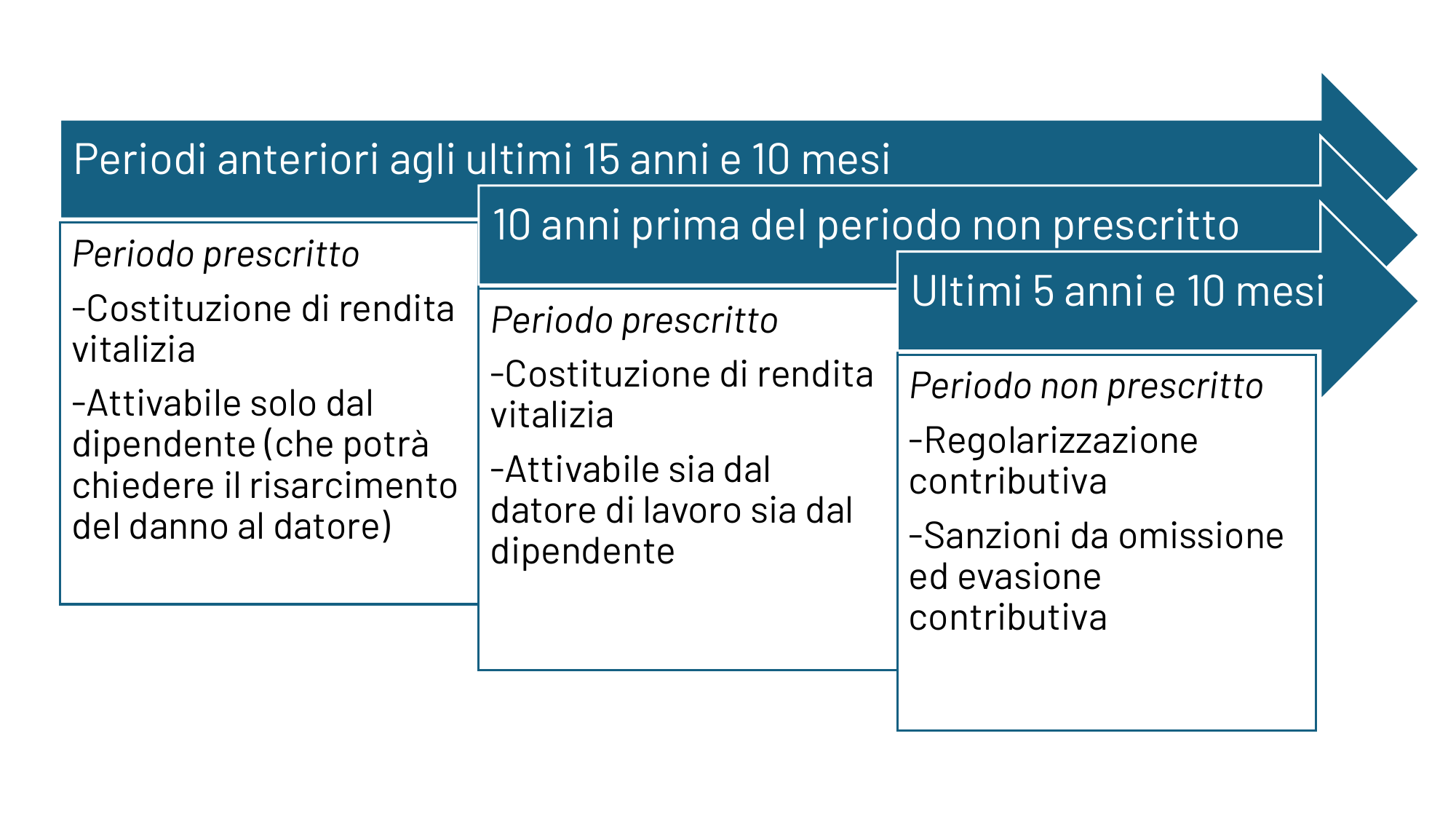

Periodi anteriori agli ultimi 15 anni e 10 mesi
Periodo prescritto
-Costituzione di rendita vitalizia
-Attivabile solo dal dipendente (che potrà chiedere il risarcimento del danno al datore)
10 anni prima del periodo non prescritto
Periodo prescritto
-Costituzione di rendita vitalizia
-Attivabile sia dal datore di lavoro sia dal dipendente
Ultimi 5 anni e 10 mesi
Periodo non prescritto
-Regolarizzazione contributiva
-Sanzioni da omissione ed evasione contributiva